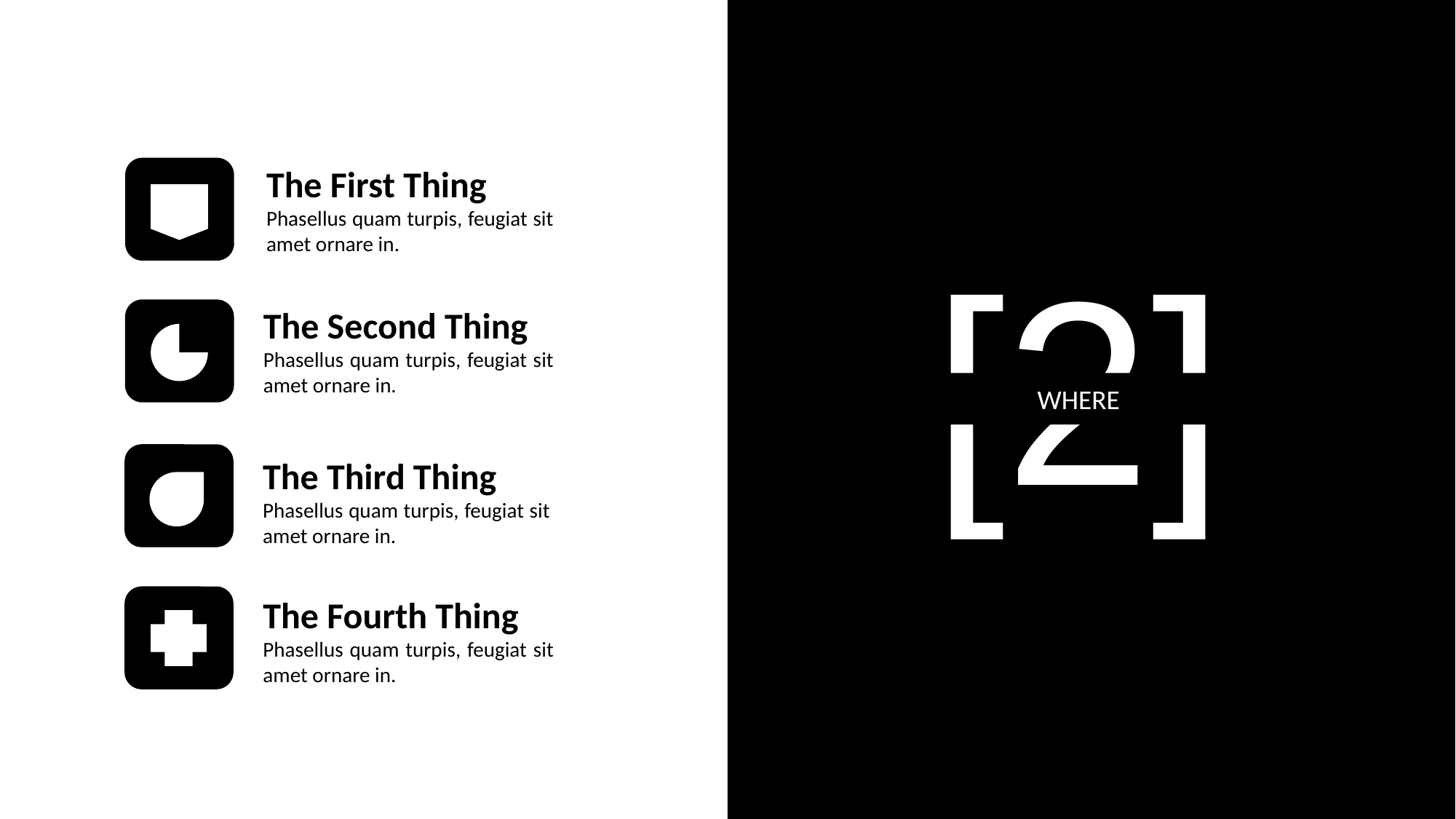

The First Thing
Phasellus quam turpis, feugiat sit amet ornare in.

[2]
The Second Thing
Phasellus quam turpis, feugiat sit amet ornare in.

WHERE

The Third Thing
Phasellus quam turpis, feugiat sit amet ornare in.

The Fourth Thing
Phasellus quam turpis, feugiat sit amet ornare in.